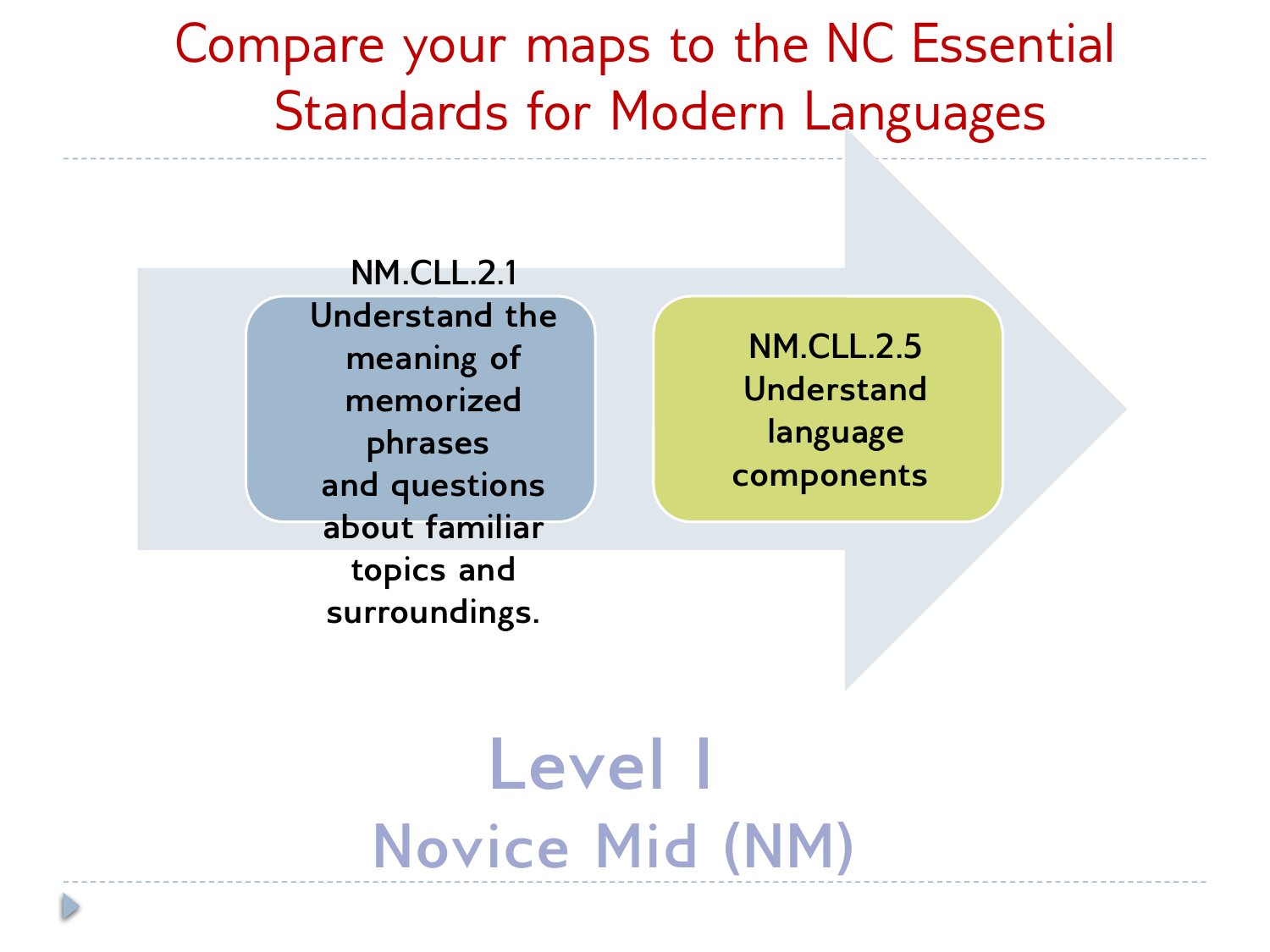

Compare your maps to the NC Essential Standards for Modern Languages

#

NM.CLL.2.1 Understand the meaning of memorized phrases
and questions about familiar topics and surroundings.
NM.CLL.2.5 Understand language components
Level I
Novice Mid (NM)